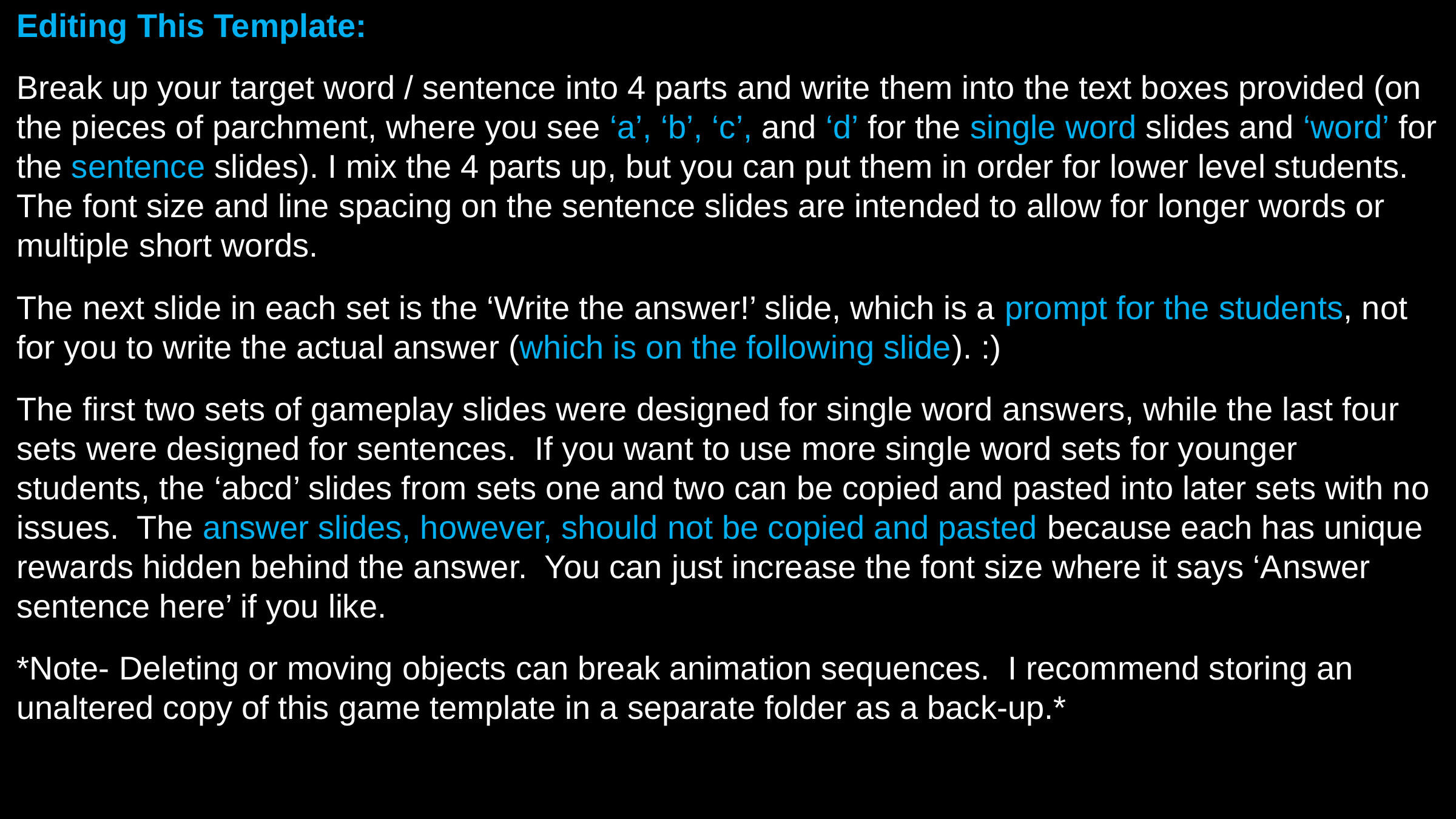

Editing This Template:
Break up your target word / sentence into 4 parts and write them into the text boxes provided (on the pieces of parchment, where you see ‘a’, ‘b’, ‘c’, and ‘d’ for the single word slides and ‘word’ for the sentence slides). I mix the 4 parts up, but you can put them in order for lower level students.  The font size and line spacing on the sentence slides are intended to allow for longer words or multiple short words.
The next slide in each set is the ‘Write the answer!’ slide, which is a prompt for the students, not for you to write the actual answer (which is on the following slide). :)
The first two sets of gameplay slides were designed for single word answers, while the last four sets were designed for sentences.  If you want to use more single word sets for younger students, the ‘abcd’ slides from sets one and two can be copied and pasted into later sets with no issues.  The answer slides, however, should not be copied and pasted because each has unique rewards hidden behind the answer.  You can just increase the font size where it says ‘Answer sentence here’ if you like.
*Note- Deleting or moving objects can break animation sequences.  I recommend storing an unaltered copy of this game template in a separate folder as a back-up.*